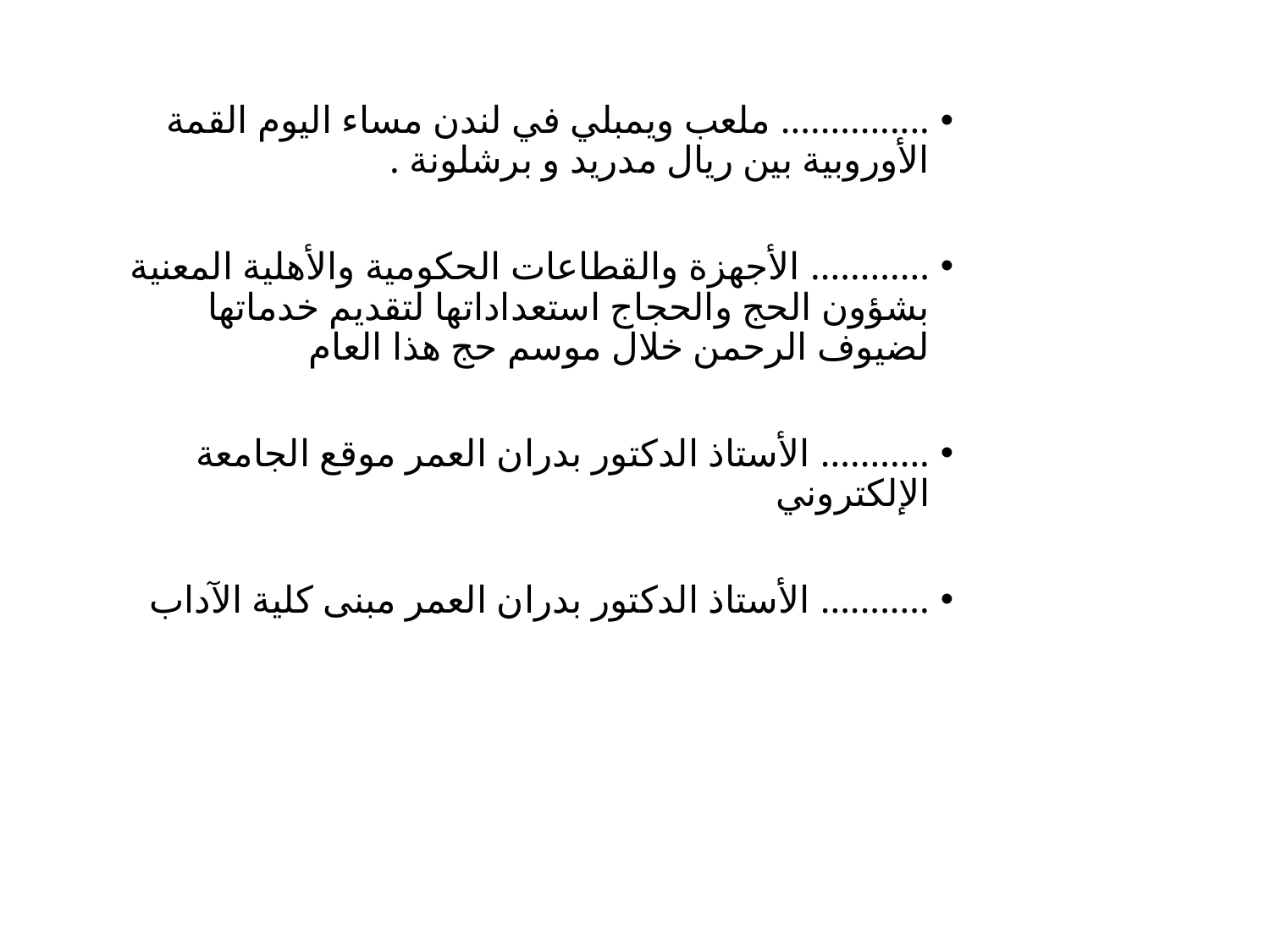

............... ملعب ويمبلي في لندن مساء اليوم القمة الأوروبية بين ريال مدريد و برشلونة .

............ الأجهزة والقطاعات الحكومية والأهلية المعنية بشؤون الحج والحجاج استعداداتها لتقديم خدماتها لضيوف الرحمن خلال موسم حج هذا العام

........... الأستاذ الدكتور بدران العمر موقع الجامعة الإلكتروني

........... الأستاذ الدكتور بدران العمر مبنى كلية الآداب